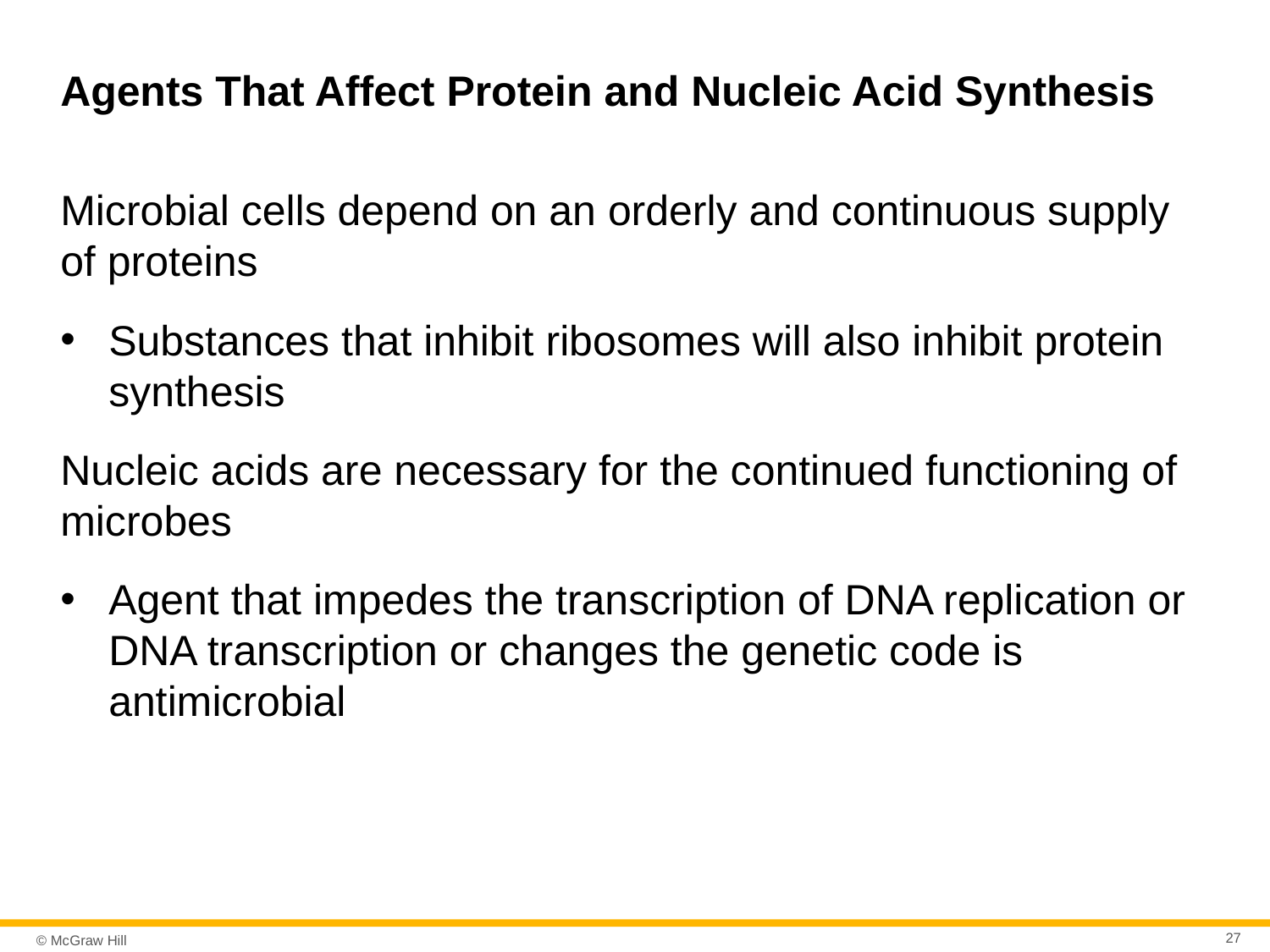

# Agents That Affect Protein and Nucleic Acid Synthesis
Microbial cells depend on an orderly and continuous supply of proteins
Substances that inhibit ribosomes will also inhibit protein synthesis
Nucleic acids are necessary for the continued functioning of microbes
Agent that impedes the transcription of DNA replication or DNA transcription or changes the genetic code is antimicrobial